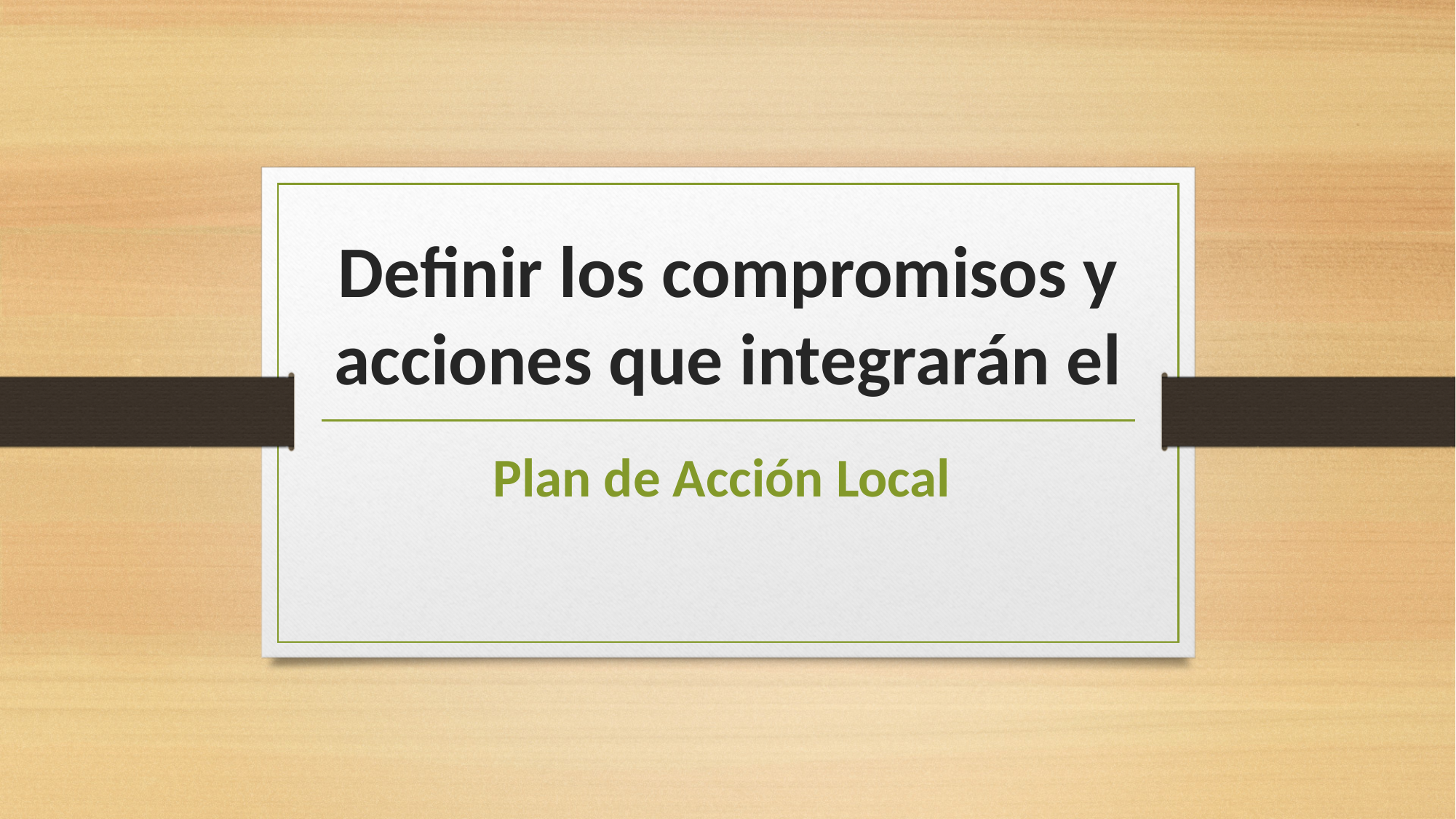

# Definir los compromisos y acciones que integrarán el
Plan de Acción Local